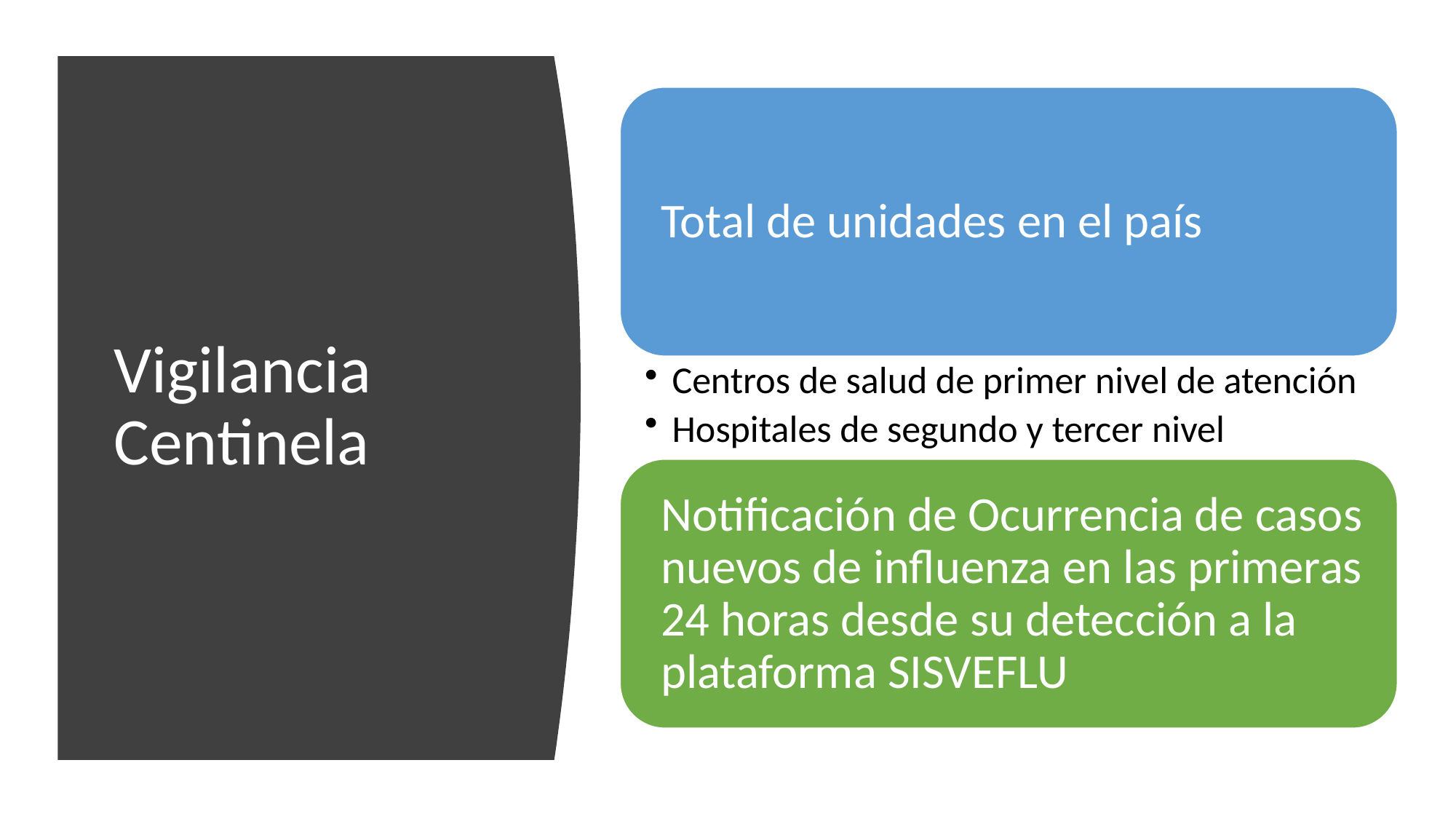

Total de unidades en el país
Centros de salud de primer nivel de atención
Hospitales de segundo y tercer nivel
Notificación de Ocurrencia de casos nuevos de influenza en las primeras 24 horas desde su detección a la plataforma SISVEFLU

# Vigilancia Centinela